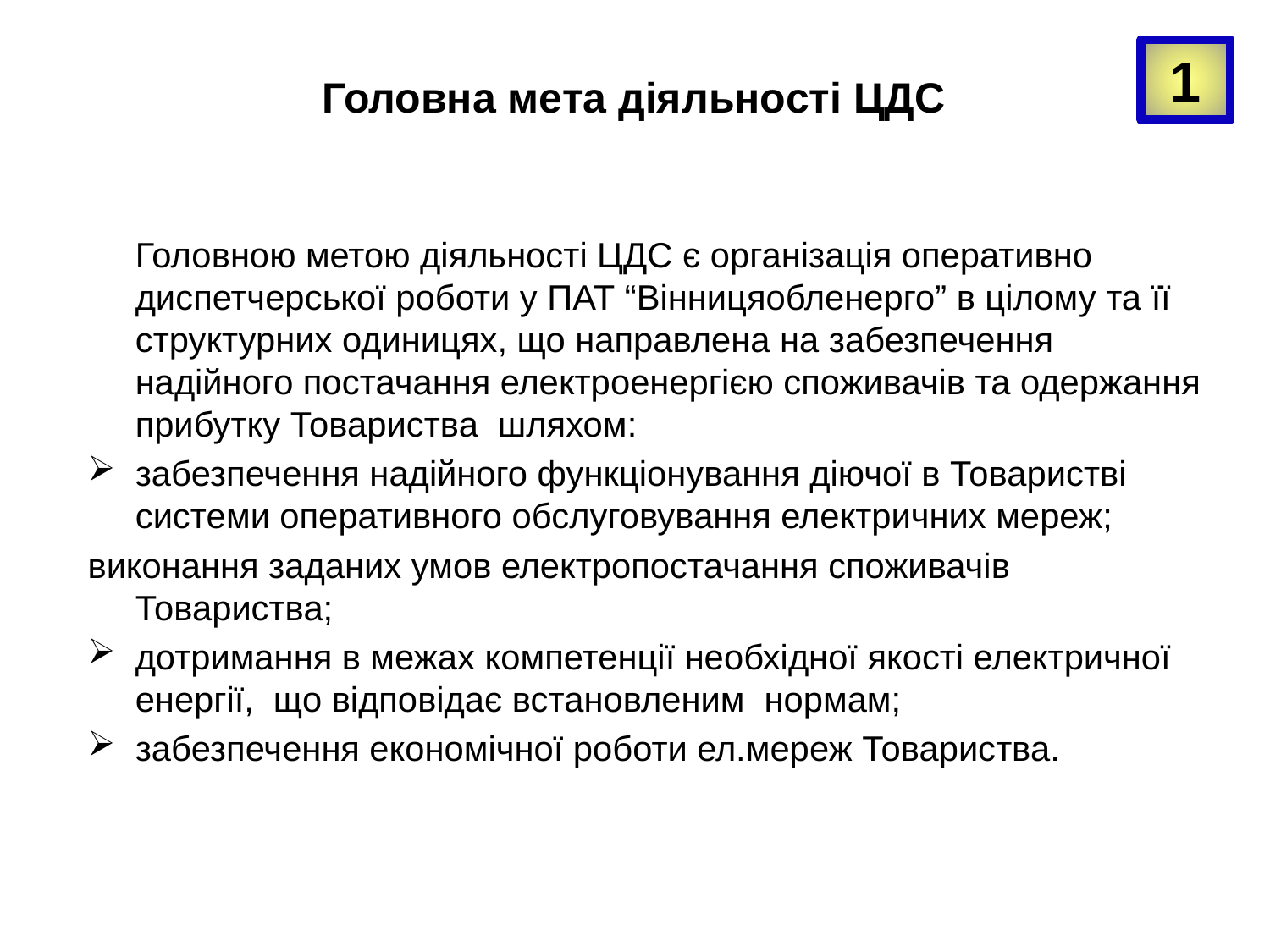

Головна мета діяльності ЦДС
1
	Головною метою діяльності ЦДС є організація оперативно диспетчерської роботи у ПАТ “Вінницяобленерго” в цілому та її структурних одиницях, що направлена на забезпечення надійного постачання електроенергією споживачів та одержання прибутку Товариства  шляхом:
забезпечення надійного функціонування діючої в Товаристві  системи оперативного обслуговування електричних мереж;
виконання заданих умов електропостачання споживачів Товариства;
дотримання в межах компетенції необхідної якості електричної енергії,  що відповідає встановленим  нормам;
забезпечення економічної роботи ел.мереж Товариства.